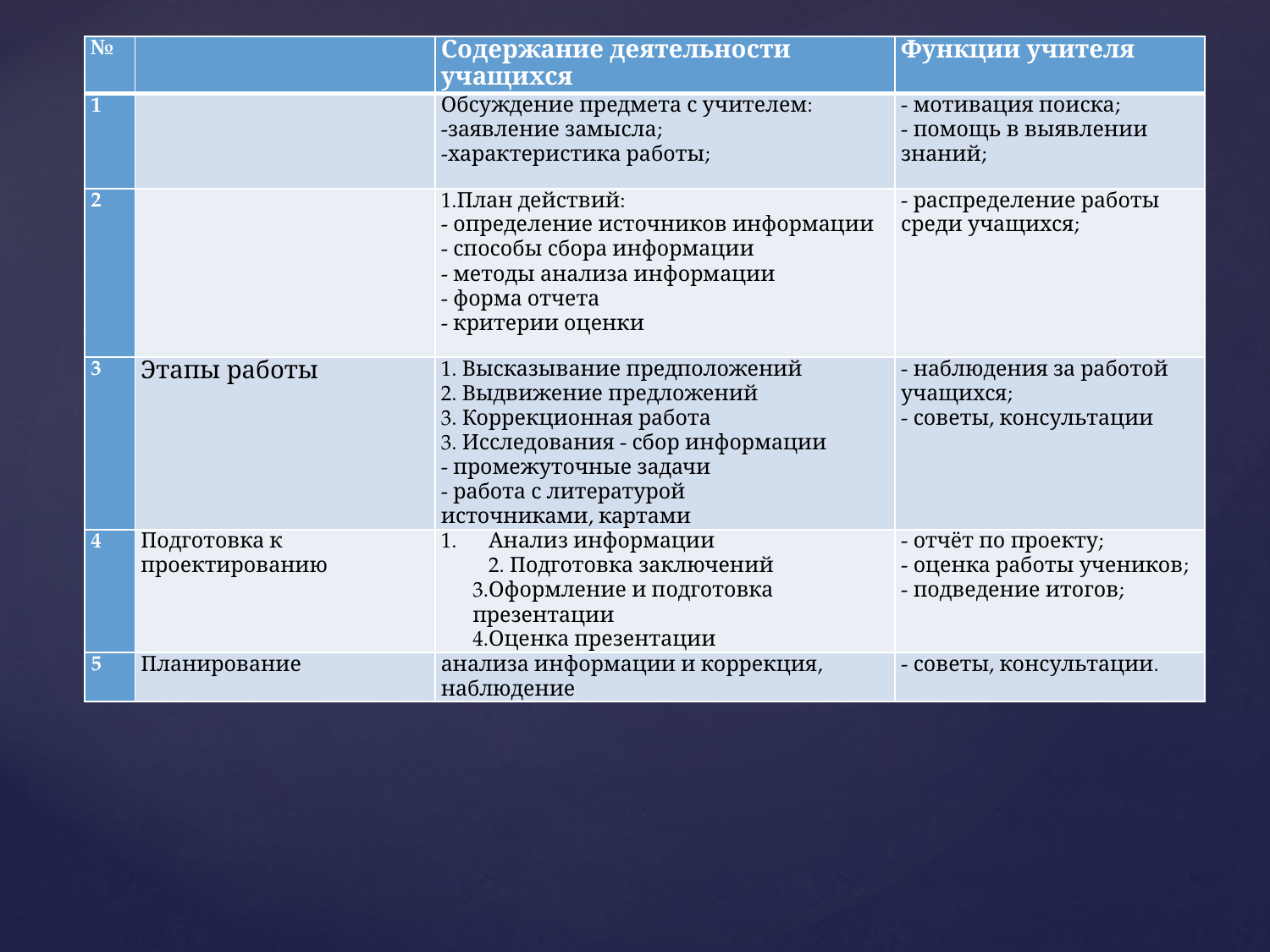

| № |  | Содержание деятельности учащихся | Функции учителя |
| --- | --- | --- | --- |
| 1 |  | Обсуждение предмета с учителем: -заявление замысла; -характеристика работы; | - мотивация поиска; - помощь в выявлении знаний; |
| 2 |  | 1.План действий: - определение источников информации - способы сбора информации - методы анализа информации - форма отчета - критерии оценки | - распределение работы среди учащихся; |
| 3 | Этапы работы | 1. Высказывание предположений 2. Выдвижение предложений 3. Коррекционная работа 3. Исследования - сбор информации - промежуточные задачи - работа с литературой источниками, картами | - наблюдения за работой учащихся; - советы, консультации |
| 4 | Подготовка к проектированию | Анализ информации 2. Подготовка заключений 3.Оформление и подготовка презентации 4.Оценка презентации | - отчёт по проекту; - оценка работы учеников; - подведение итогов; |
| 5 | Планирование | анализа информации и коррекция, наблюдение | - советы, консультации. |